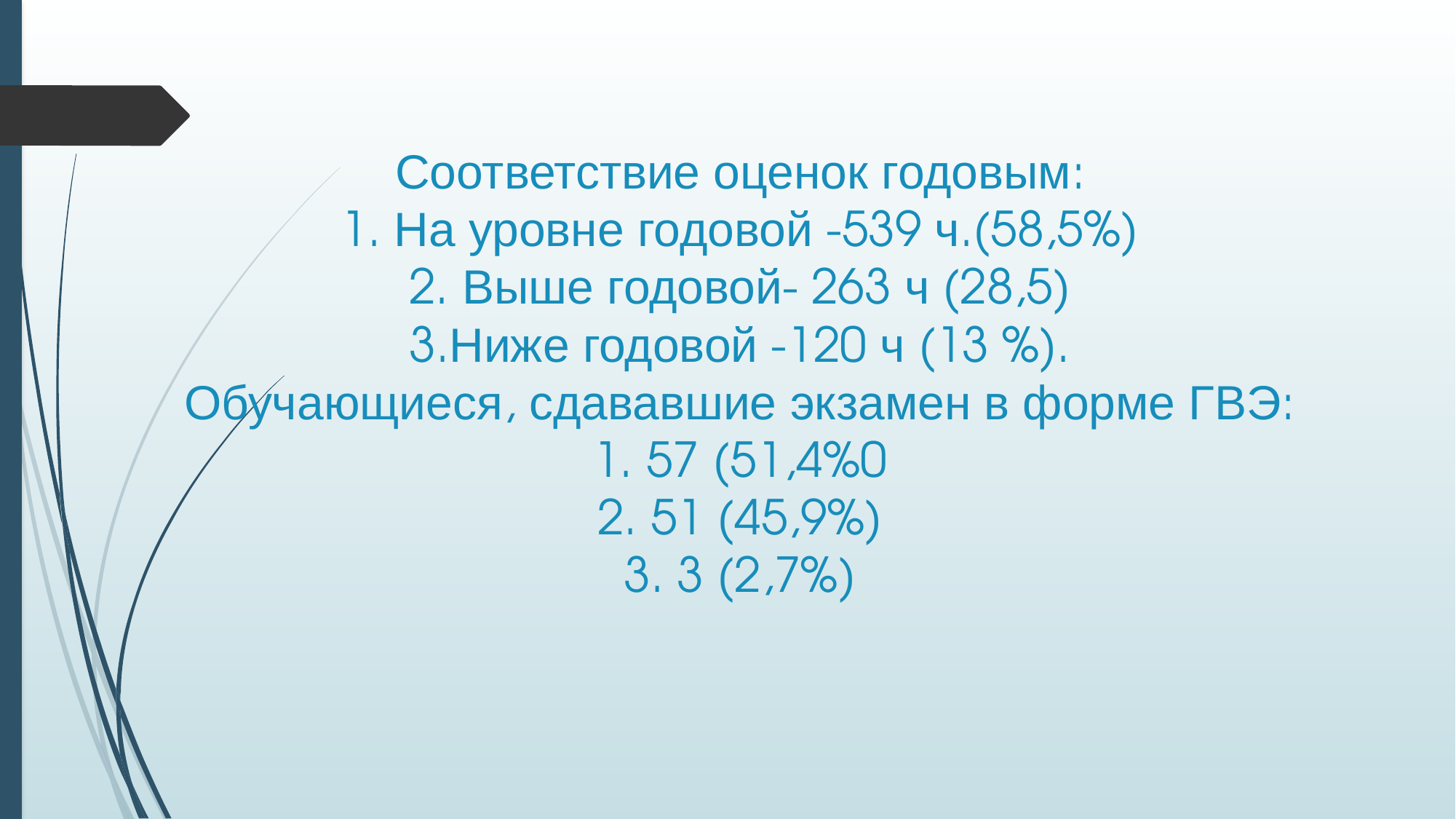

# Соответствие оценок годовым: 1. На уровне годовой -539 ч.(58,5%) 2. Выше годовой- 263 ч (28,5) 3.Ниже годовой -120 ч (13 %). Обучающиеся, сдававшие экзамен в форме ГВЭ: 1. 57 (51,4%0 2. 51 (45,9%) 3. 3 (2,7%)